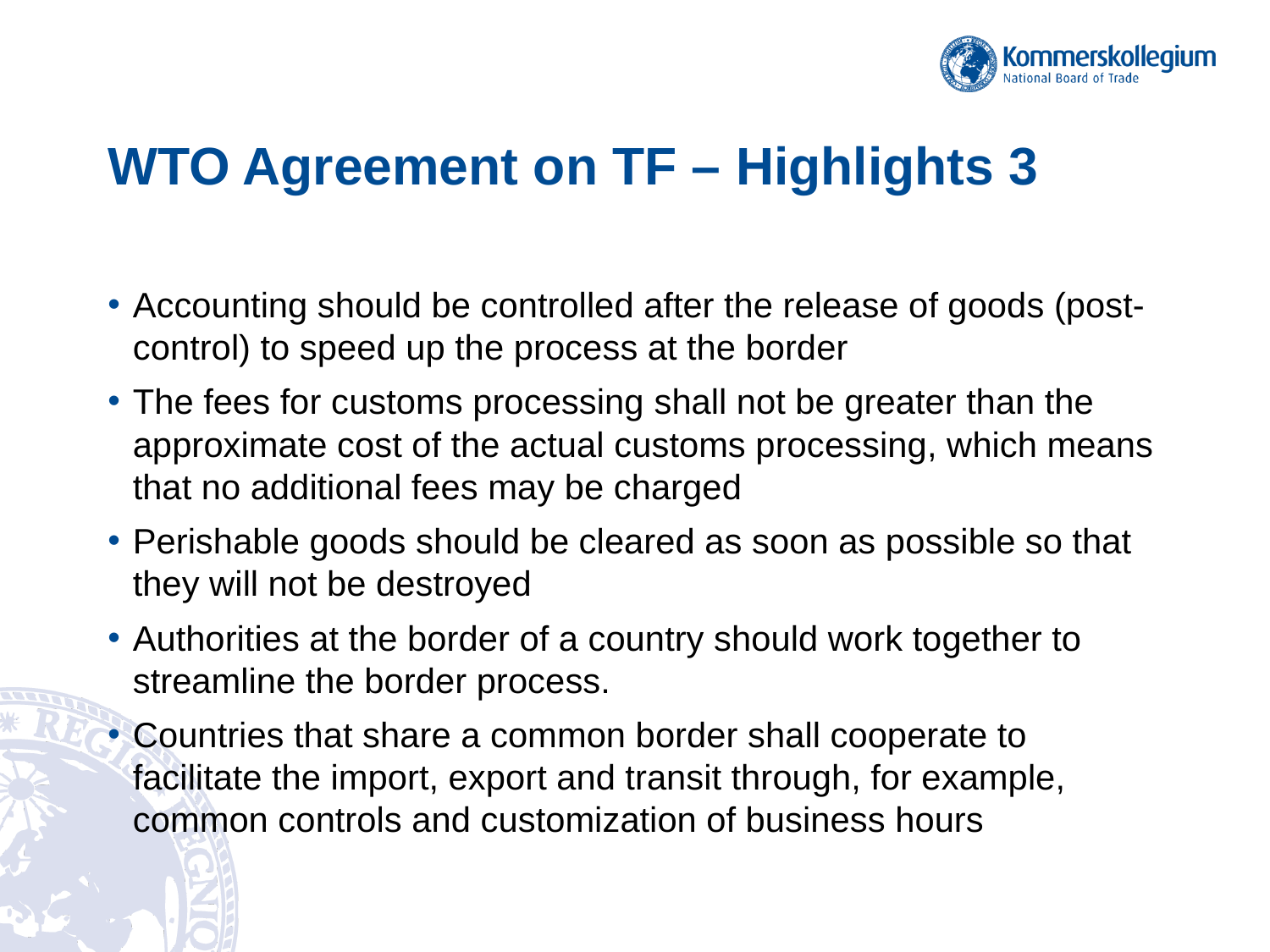

# WTO Agreement on TF – Highlights 3
Accounting should be controlled after the release of goods (post-control) to speed up the process at the border
The fees for customs processing shall not be greater than the approximate cost of the actual customs processing, which means that no additional fees may be charged
Perishable goods should be cleared as soon as possible so that they will not be destroyed
Authorities at the border of a country should work together to streamline the border process.
Countries that share a common border shall cooperate to facilitate the import, export and transit through, for example, common controls and customization of business hours